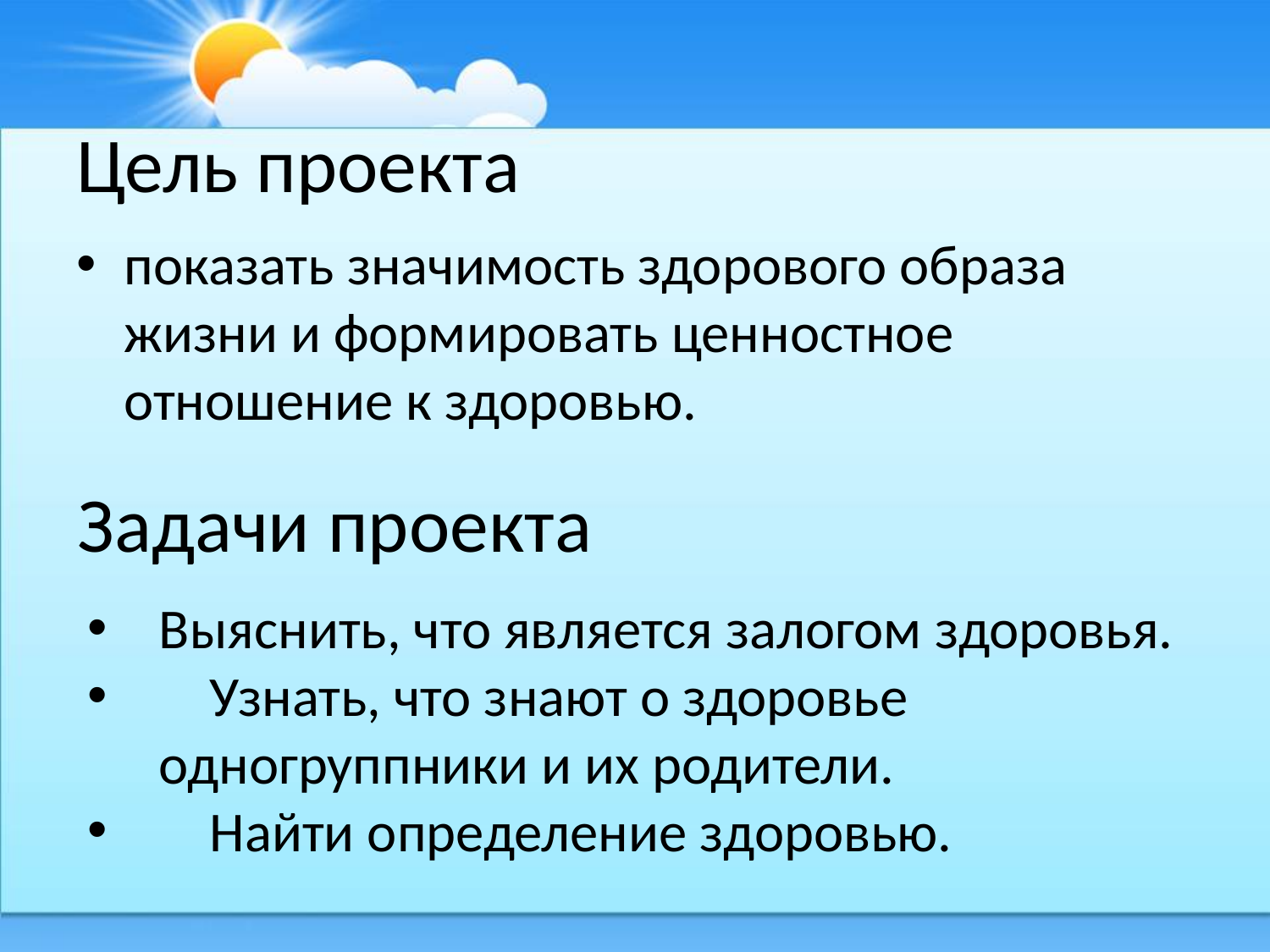

# Цель проекта
показать значимость здорового образа жизни и формировать ценностное отношение к здоровью.

Задачи проекта
Выяснить, что является залогом здоровья.
    Узнать, что знают о здоровье одногруппники и их родители.
    Найти определение здоровью.